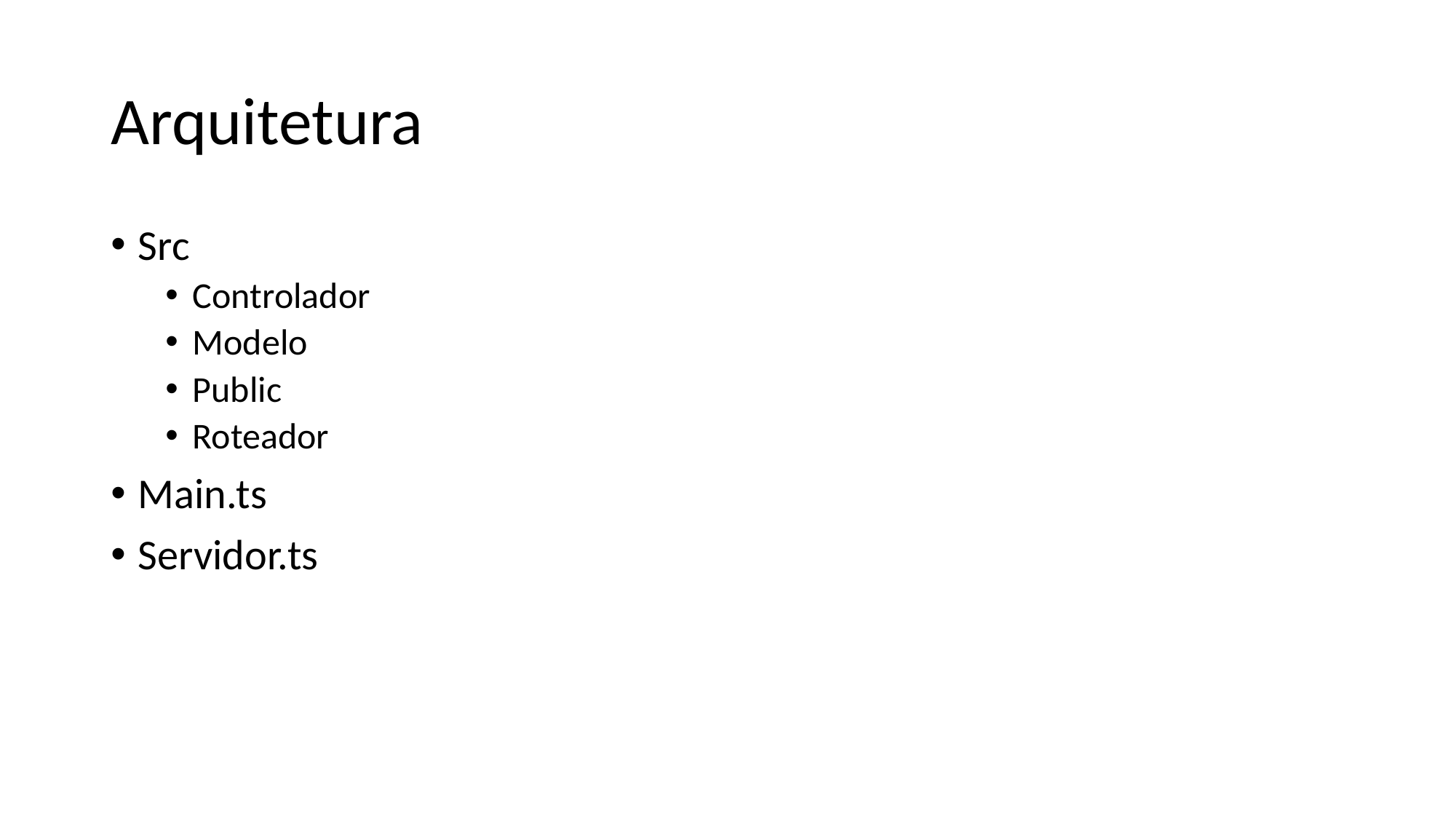

# Arquitetura
Src
Controlador
Modelo
Public
Roteador
Main.ts
Servidor.ts